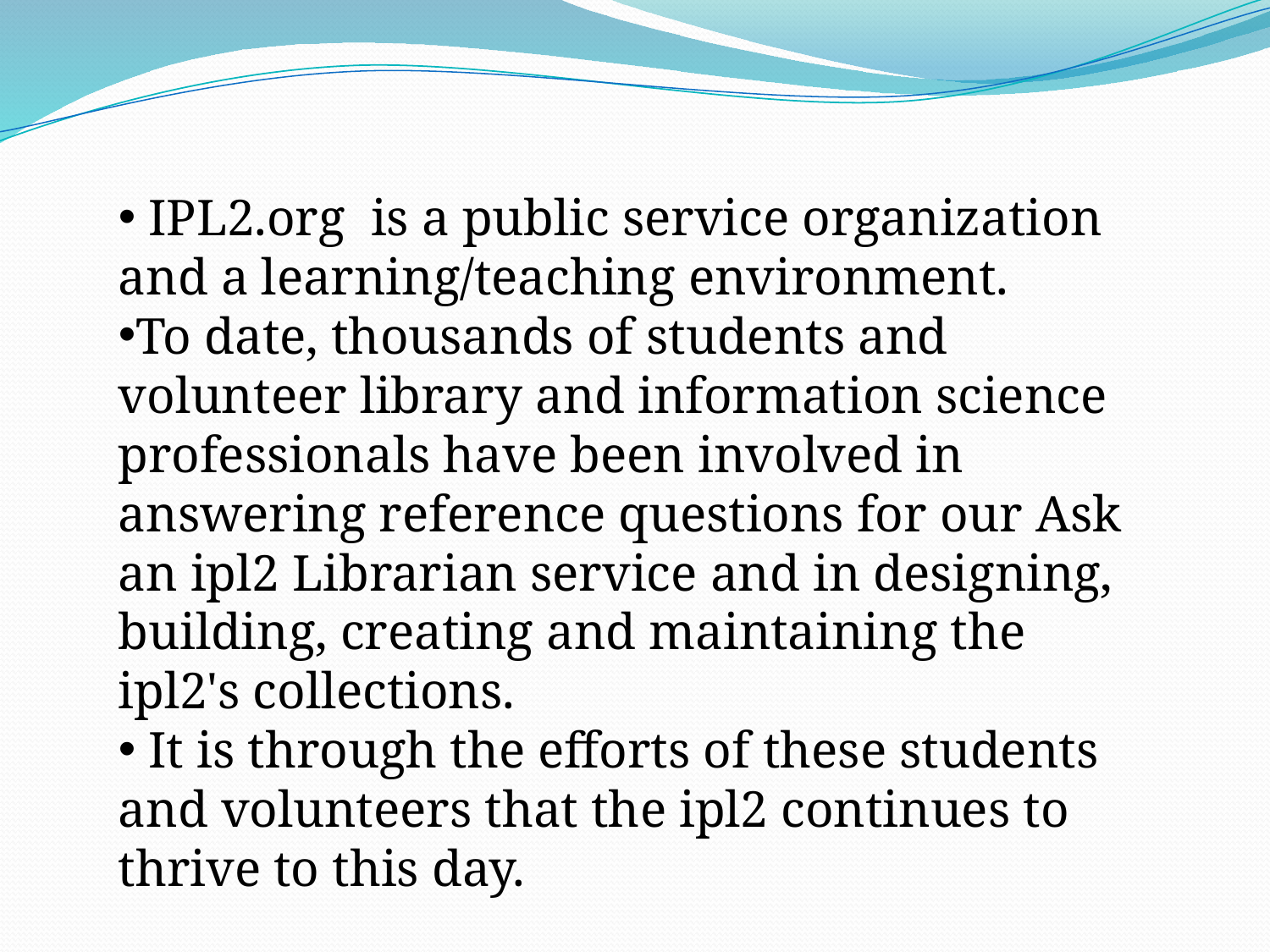

IPL2.org  is a public service organization and a learning/teaching environment.
To date, thousands of students and volunteer library and information science professionals have been involved in answering reference questions for our Ask an ipl2 Librarian service and in designing, building, creating and maintaining the ipl2's collections.
 It is through the efforts of these students and volunteers that the ipl2 continues to thrive to this day.